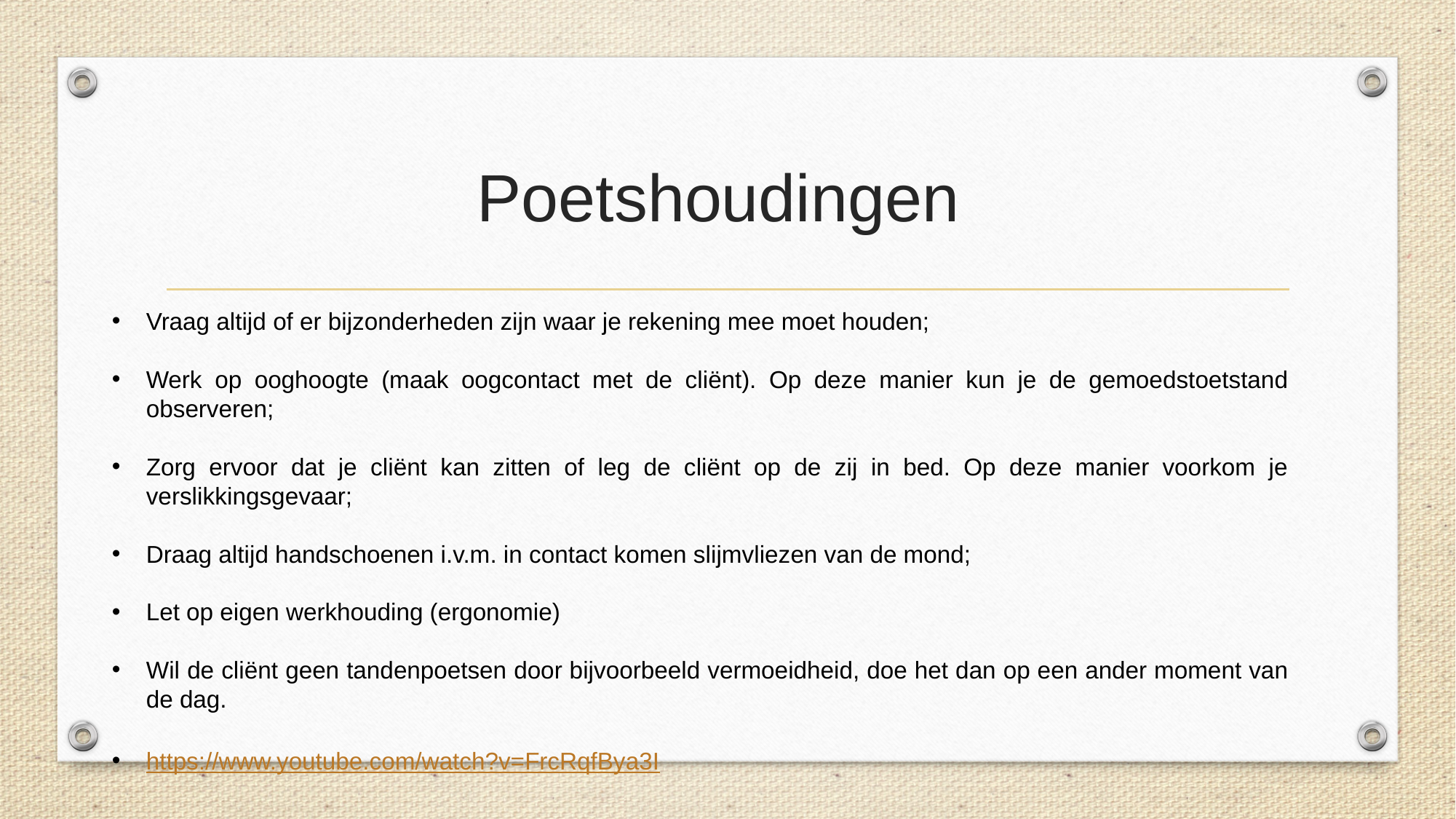

# Poetshoudingen
Vraag altijd of er bijzonderheden zijn waar je rekening mee moet houden;

Werk op ooghoogte (maak oogcontact met de cliënt). Op deze manier kun je de gemoedstoetstand observeren;

Zorg ervoor dat je cliënt kan zitten of leg de cliënt op de zij in bed. Op deze manier voorkom je verslikkingsgevaar;

Draag altijd handschoenen i.v.m. in contact komen slijmvliezen van de mond;

Let op eigen werkhouding (ergonomie)

Wil de cliënt geen tandenpoetsen door bijvoorbeeld vermoeidheid, doe het dan op een ander moment van de dag.

https://www.youtube.com/watch?v=FrcRqfBya3I